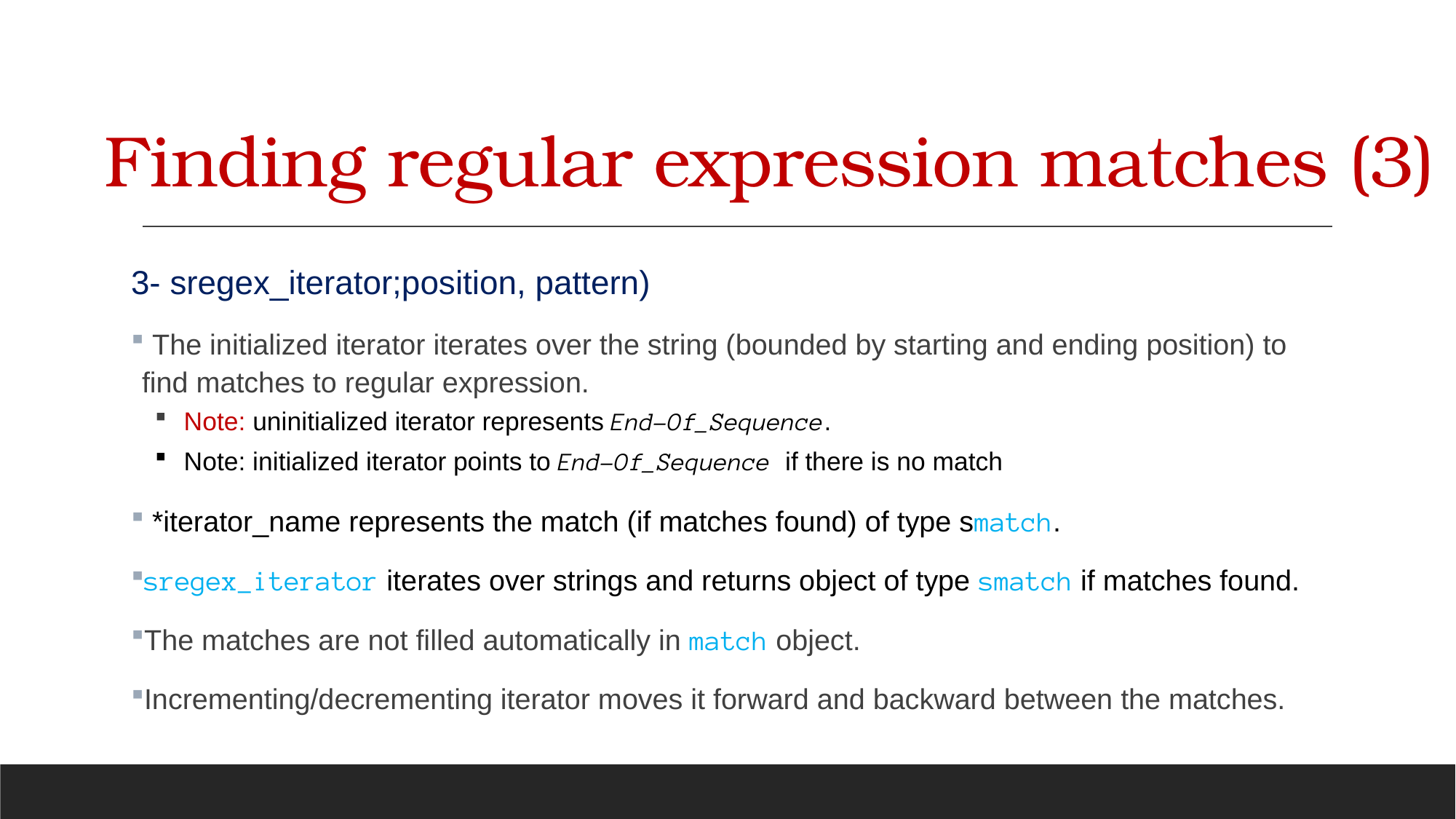

# Finding regular expression matches (3)
3- sregex_iterator;position, pattern)
 The initialized iterator iterates over the string (bounded by starting and ending position) to find matches to regular expression.
 Note: uninitialized iterator represents End-Of_Sequence.
 Note: initialized iterator points to End-Of_Sequence if there is no match
 *iterator_name represents the match (if matches found) of type smatch.
sregex_iterator iterates over strings and returns object of type smatch if matches found.
The matches are not filled automatically in match object.
Incrementing/decrementing iterator moves it forward and backward between the matches.